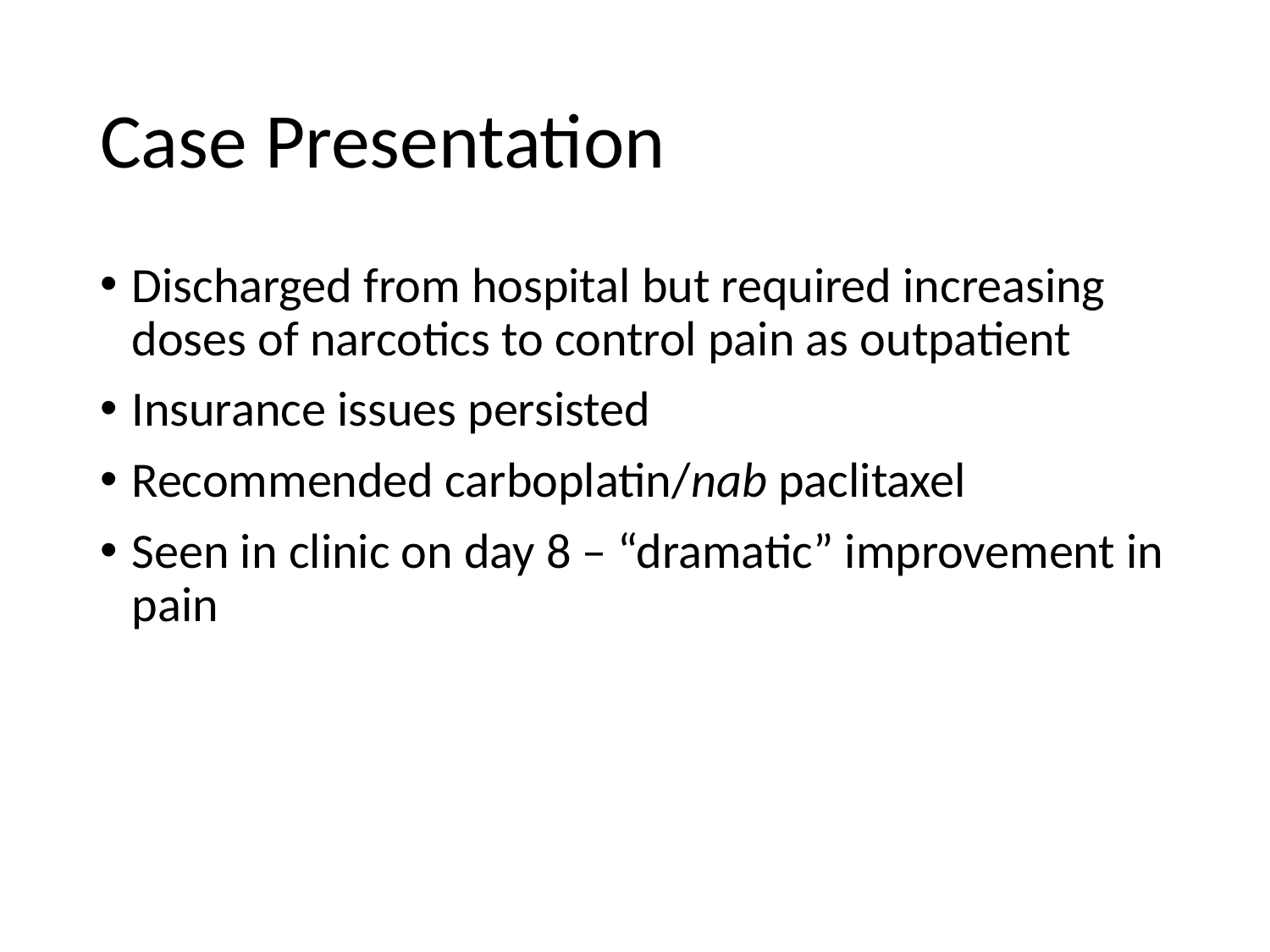

# Case Presentation
Discharged from hospital but required increasing doses of narcotics to control pain as outpatient
Insurance issues persisted
Recommended carboplatin/nab paclitaxel
Seen in clinic on day 8 – “dramatic” improvement in pain